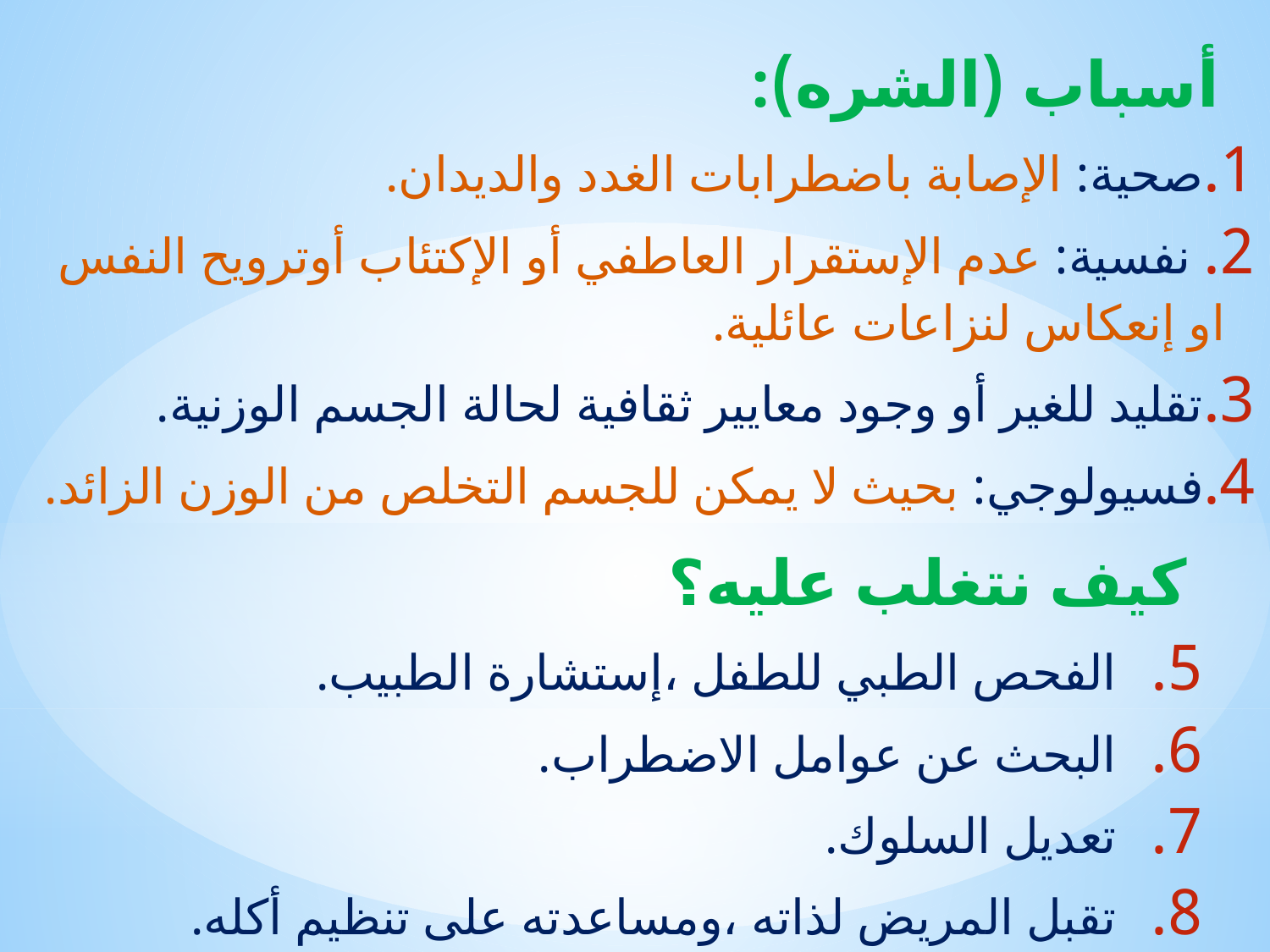

أسباب (الشره):
صحية: الإصابة باضطرابات الغدد والديدان.
 نفسية: عدم الإستقرار العاطفي أو الإكتئاب أوترويح النفس  او إنعكاس لنزاعات عائلية.
تقليد للغير أو وجود معايير ثقافية لحالة الجسم الوزنية.
فسيولوجي: بحيث لا يمكن للجسم التخلص من الوزن الزائد.
كيف نتغلب عليه؟
الفحص الطبي للطفل ،إستشارة الطبيب.
البحث عن عوامل الاضطراب.
تعديل السلوك.
تقبل المريض لذاته ،ومساعدته على تنظيم أكله.